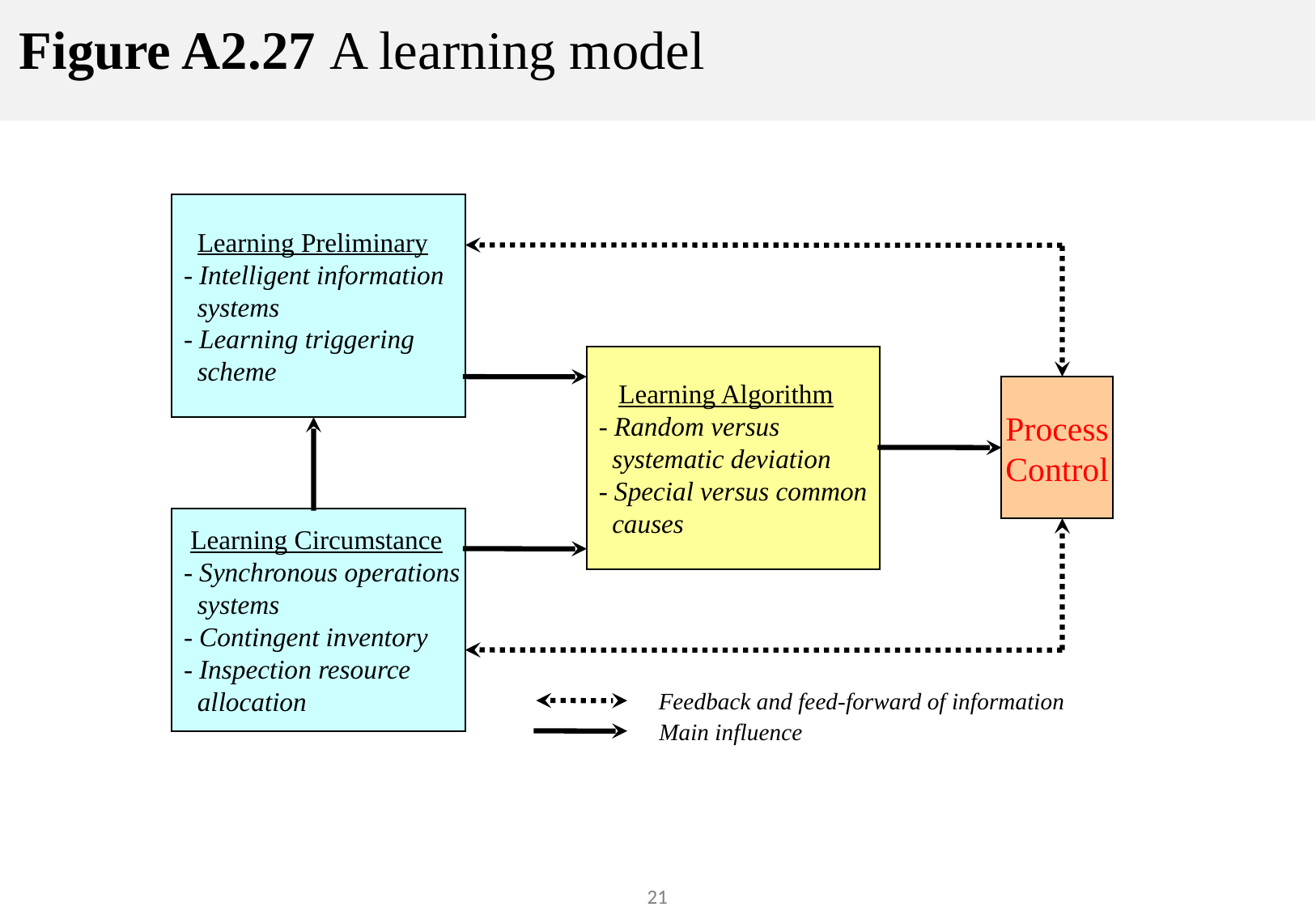

# Figure A2.27 A learning model
  Learning Preliminary
- Intelligent information
  systems
- Learning triggering
  scheme

   Learning Algorithm
- Random versus
  systematic deviation
- Special versus common
  causes

Process
Control

 Learning Circumstance
- Synchronous operations
  systems
- Contingent inventory
- Inspection resource
  allocation

Feedback and feed-forward of information

Main influence